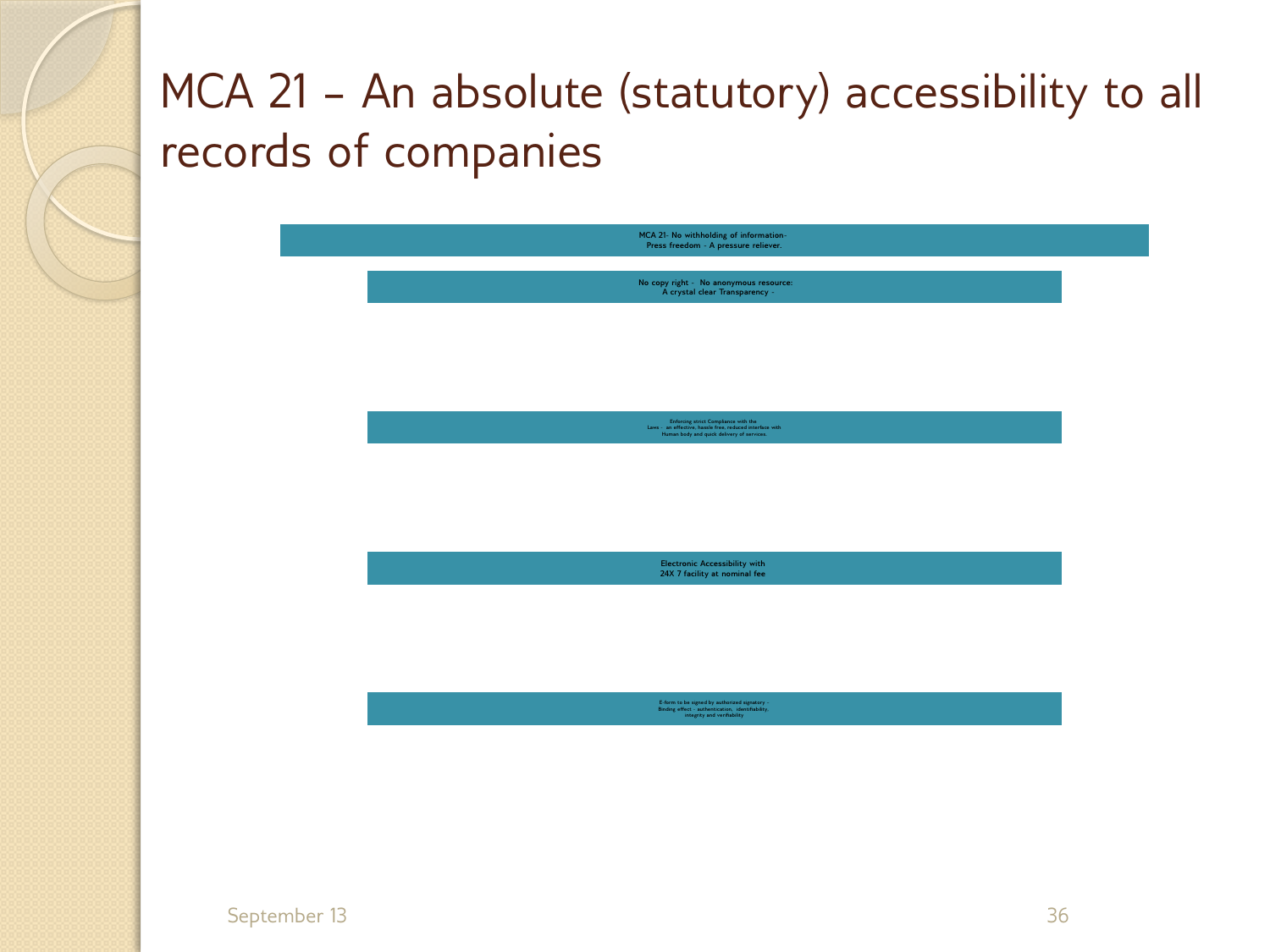

# MCA 21 – An absolute (statutory) accessibility to all records of companies
MCA 21- No withholding of information-
Press freedom - A pressure reliever.
  No copy right -  No anonymous resource:
   A crystal clear Transparency -
Enforcing strict Compliance with the
Laws -  an effective, hassle free, reduced interface with
Human body and quick delivery of services.
Electronic Accessibility with
24X 7 facility at nominal fee
E-form to be signed by authorized signatory –
Binding effect - authentication,  identifiability,
integrity and verifiability

September 13
36